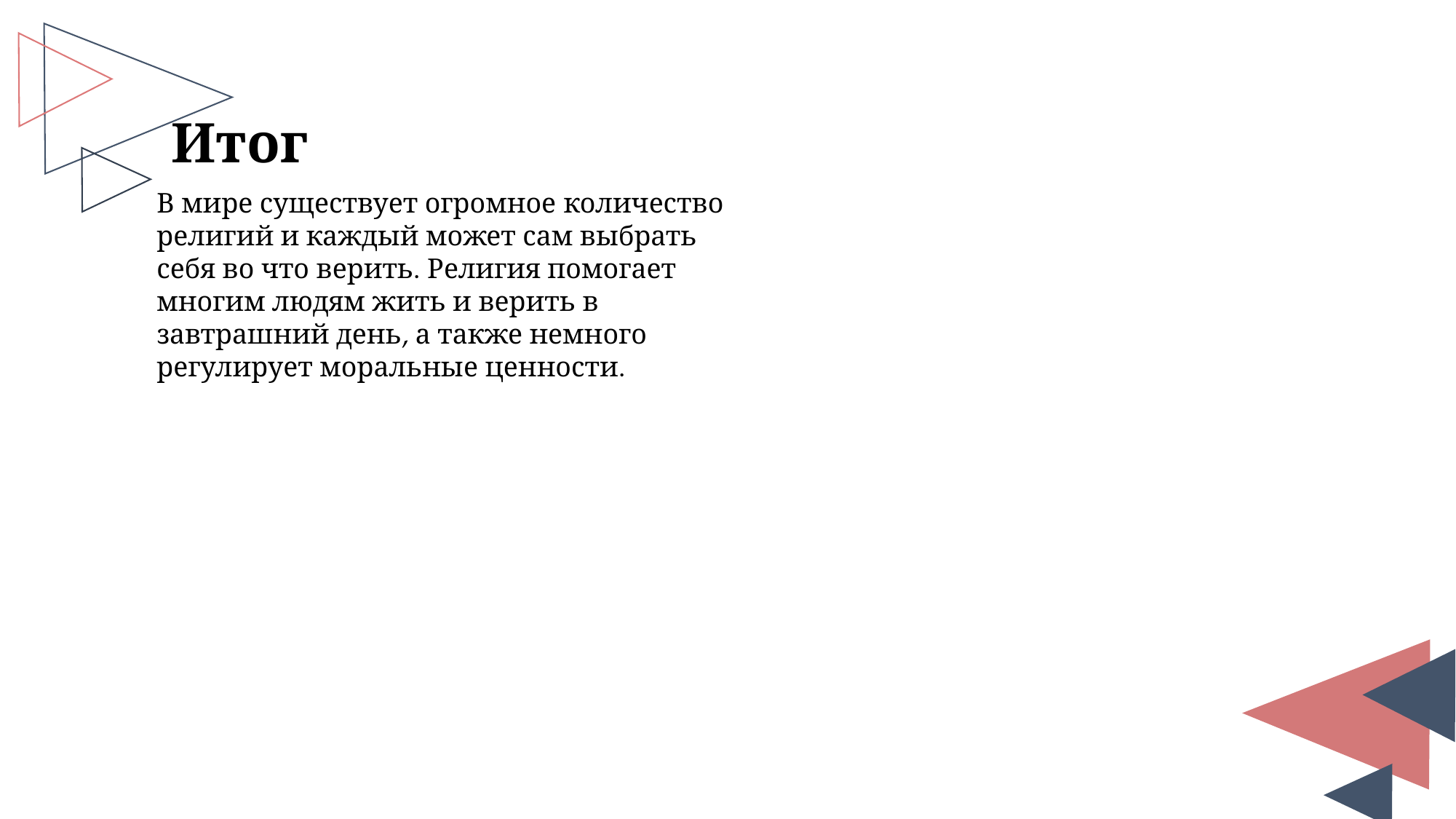

Итог
В мире существует огромное количество религий и каждый может сам выбрать себя во что верить. Религия помогает многим людям жить и верить в завтрашний день, а также немного регулирует моральные ценности.